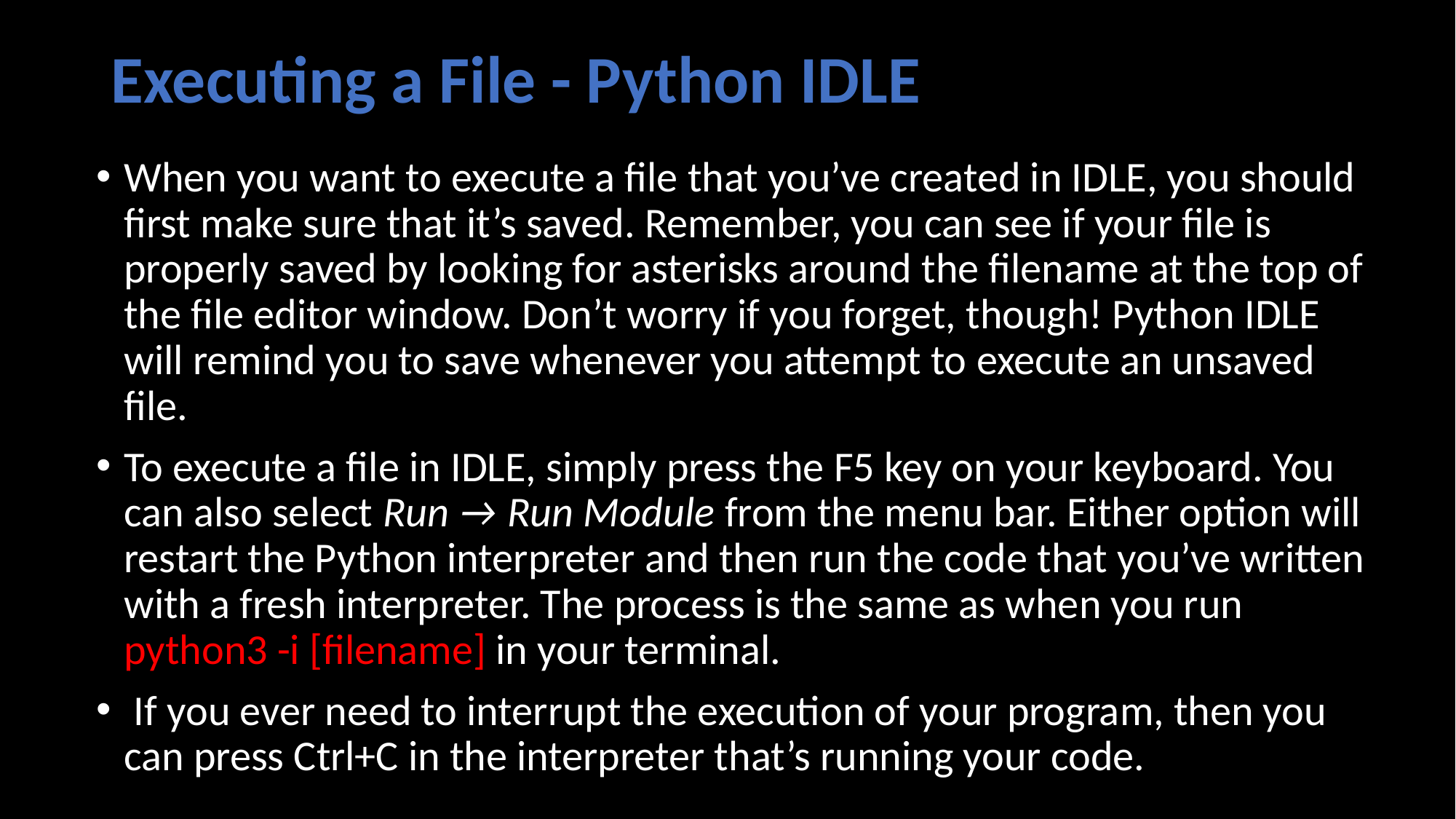

# Executing a File - Python IDLE
When you want to execute a file that you’ve created in IDLE, you should first make sure that it’s saved. Remember, you can see if your file is properly saved by looking for asterisks around the filename at the top of the file editor window. Don’t worry if you forget, though! Python IDLE will remind you to save whenever you attempt to execute an unsaved file.
To execute a file in IDLE, simply press the F5 key on your keyboard. You can also select Run → Run Module from the menu bar. Either option will restart the Python interpreter and then run the code that you’ve written with a fresh interpreter. The process is the same as when you run python3 -i [filename] in your terminal.
 If you ever need to interrupt the execution of your program, then you can press Ctrl+C in the interpreter that’s running your code.